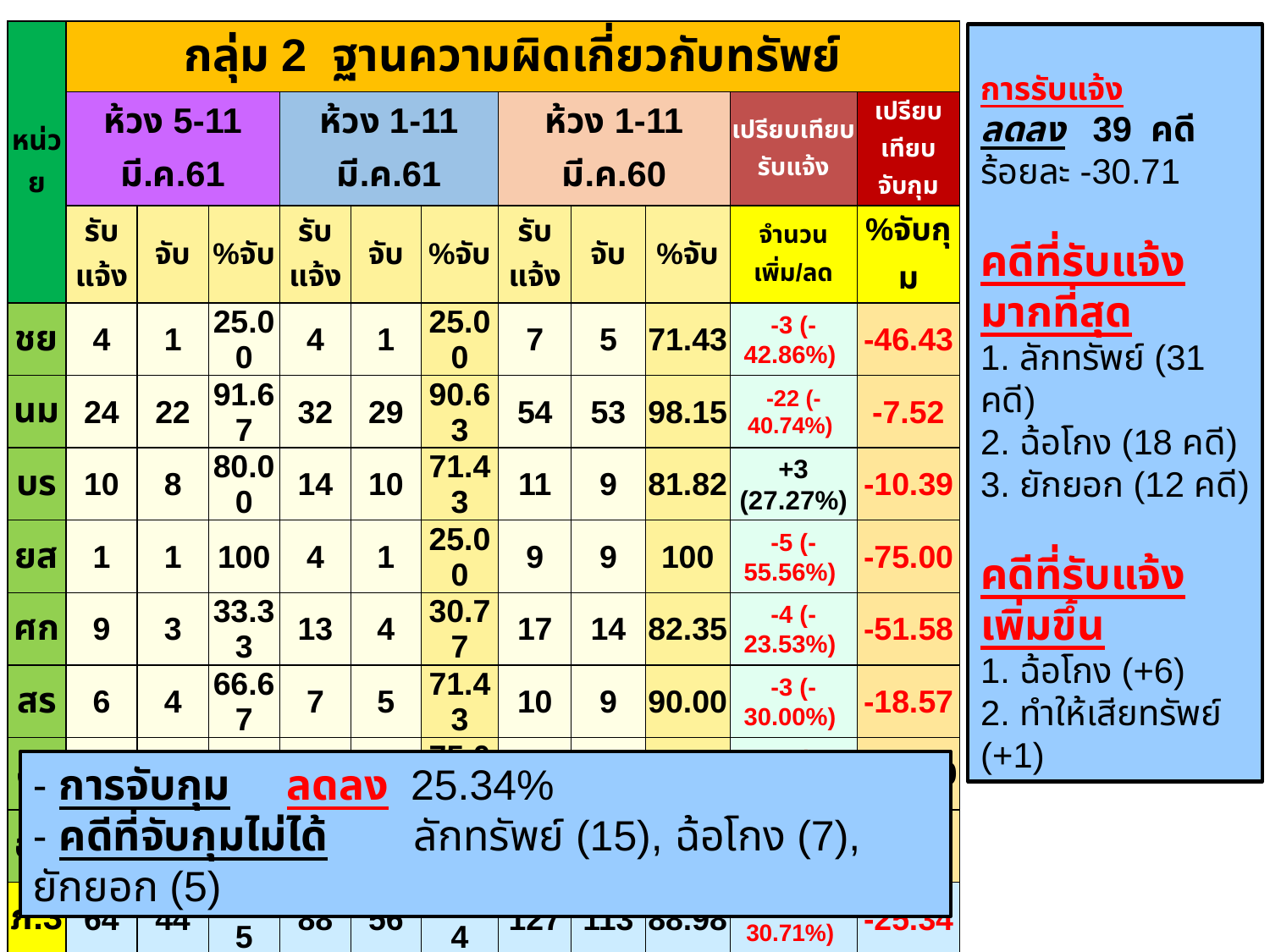

| หน่วย | กลุ่ม 2 ฐานความผิดเกี่ยวกับทรัพย์ |  |  |  |  |  |  |  |  |  |  |
| --- | --- | --- | --- | --- | --- | --- | --- | --- | --- | --- | --- |
|  | ห้วง 5-11 มี.ค.61 |  |  | ห้วง 1-11 มี.ค.61 |  |  | ห้วง 1-11 มี.ค.60 |  |  | เปรียบเทียบรับแจ้ง | เปรียบเทียบจับกุม |
|  | รับแจ้ง | จับ | %จับ | รับแจ้ง | จับ | %จับ | รับแจ้ง | จับ | %จับ | จำนวน เพิ่ม/ลด | %จับกุม |
| ชย | 4 | 1 | 25.00 | 4 | 1 | 25.00 | 7 | 5 | 71.43 | -3 (-42.86%) | -46.43 |
| นม | 24 | 22 | 91.67 | 32 | 29 | 90.63 | 54 | 53 | 98.15 | -22 (-40.74%) | -7.52 |
| บร | 10 | 8 | 80.00 | 14 | 10 | 71.43 | 11 | 9 | 81.82 | +3 (27.27%) | -10.39 |
| ยส | 1 | 1 | 100 | 4 | 1 | 25.00 | 9 | 9 | 100 | -5 (-55.56%) | -75.00 |
| ศก | 9 | 3 | 33.33 | 13 | 4 | 30.77 | 17 | 14 | 82.35 | -4 (-23.53%) | -51.58 |
| สร | 6 | 4 | 66.67 | 7 | 5 | 71.43 | 10 | 9 | 90.00 | -3 (-30.00%) | -18.57 |
| อจ | 3 | 3 | 100 | 4 | 3 | 75.00 | 8 | 5 | 62.50 | -4 (-50.00%) | +12.50 |
| อบ | 7 | 2 | 28.57 | 10 | 3 | 30.00 | 11 | 9 | 81.82 | -1 (-9.09%) | -51.82 |
| ภ.3 | 64 | 44 | 68.75 | 88 | 56 | 63.64 | 127 | 113 | 88.98 | -39 (-30.71%) | -25.34 |

การรับแจ้ง
ลดลง   39  คดี
ร้อยละ -30.71

คดีที่รับแจ้งมากที่สุด
1. ลักทรัพย์ (31 คดี)
2. ฉ้อโกง (18 คดี)
3. ยักยอก (12 คดี)

คดีที่รับแจ้งเพิ่มขึ้น
1. ฉ้อโกง (+6)
2. ทำให้เสียทรัพย์ (+1)
- การจับกุม   	ลดลง  25.34%
- คดีที่จับกุมไม่ได้  	ลักทรัพย์ (15), ฉ้อโกง (7), ยักยอก (5)